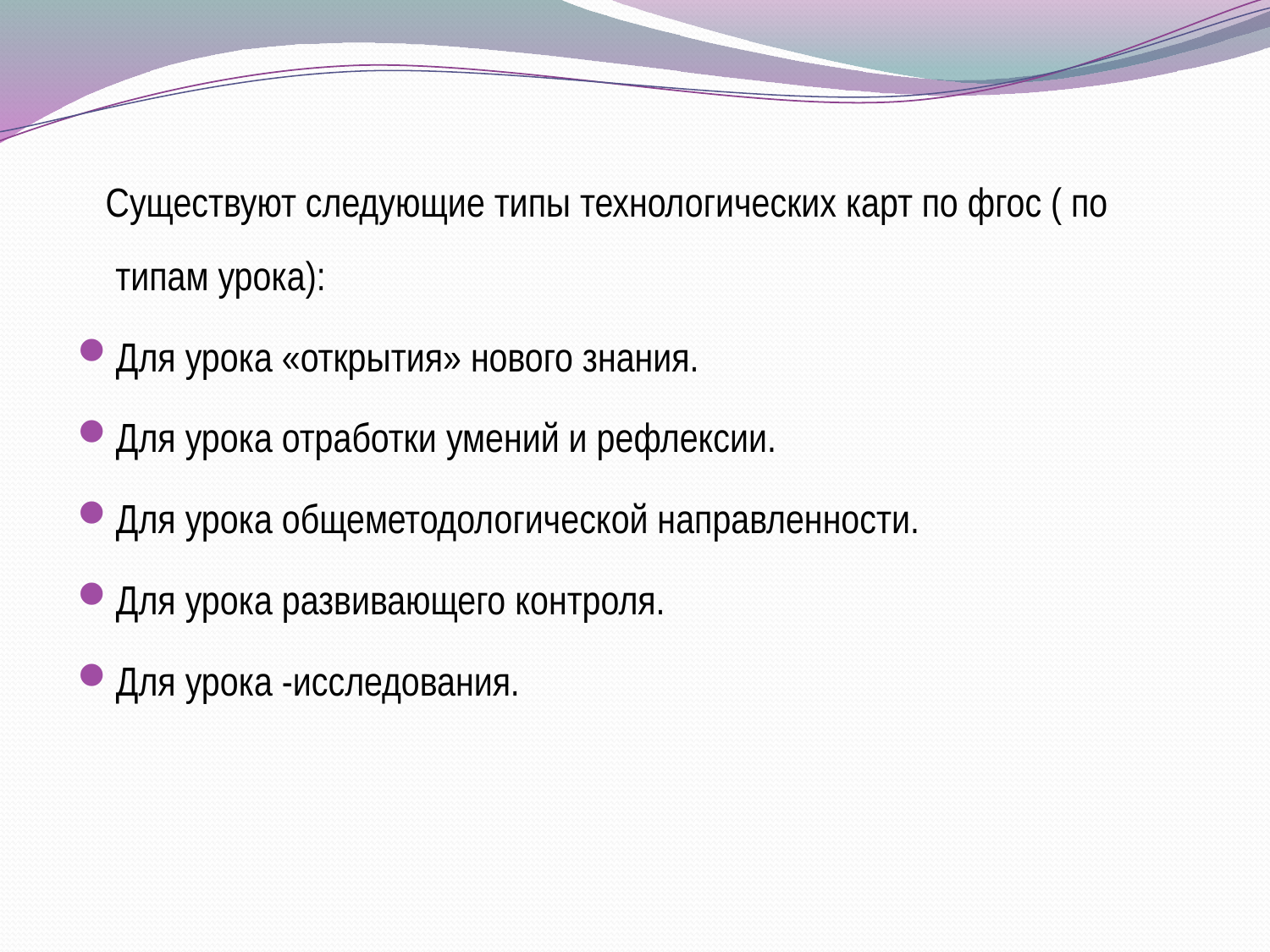

Существуют следующие типы технологических карт по фгос ( по типам урока):
Для урока «открытия» нового знания.
Для урока отработки умений и рефлексии.
Для урока общеметодологической направленности.
Для урока развивающего контроля.
Для урока -исследования.